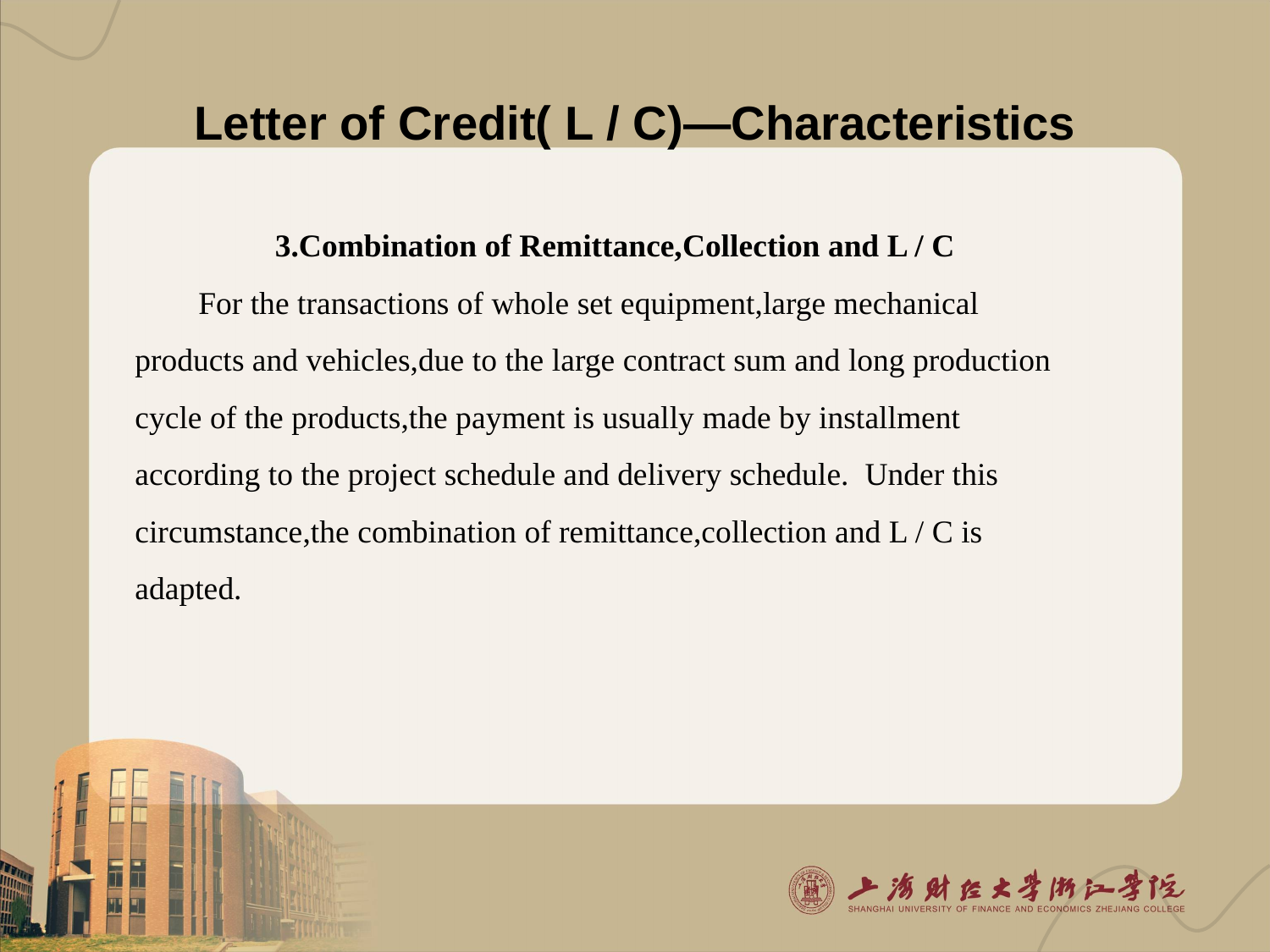

# Letter of Credit( L / C)—Characteristics
3.Combination of Remittance,Collection and L / C
For the transactions of whole set equipment,large mechanical products and vehicles,due to the large contract sum and long production cycle of the products,the payment is usually made by installment according to the project schedule and delivery schedule.  Under this circumstance,the combination of remittance,collection and L / C is adapted.